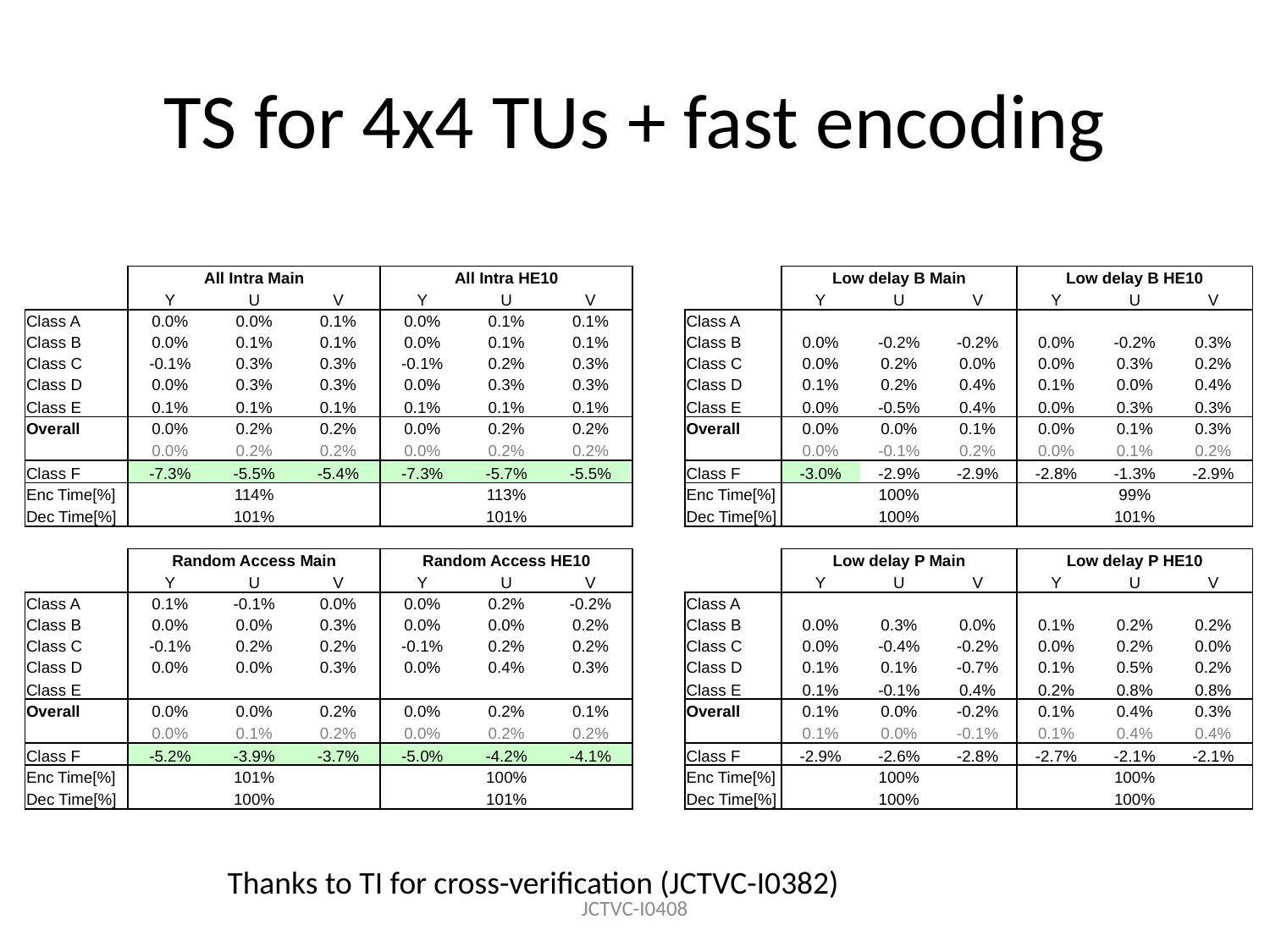

# TS for 4x4 TUs + fast encoding
|  | All Intra Main |  |  | All Intra HE10 |  |  |
| --- | --- | --- | --- | --- | --- | --- |
|  | Y | U | V | Y | U | V |
| Class A | 0.0% | 0.0% | 0.1% | 0.0% | 0.1% | 0.1% |
| Class B | 0.0% | 0.1% | 0.1% | 0.0% | 0.1% | 0.1% |
| Class C | -0.1% | 0.3% | 0.3% | -0.1% | 0.2% | 0.3% |
| Class D | 0.0% | 0.3% | 0.3% | 0.0% | 0.3% | 0.3% |
| Class E | 0.1% | 0.1% | 0.1% | 0.1% | 0.1% | 0.1% |
| Overall | 0.0% | 0.2% | 0.2% | 0.0% | 0.2% | 0.2% |
|  | 0.0% | 0.2% | 0.2% | 0.0% | 0.2% | 0.2% |
| Class F | -7.3% | -5.5% | -5.4% | -7.3% | -5.7% | -5.5% |
| Enc Time[%] | 114% |  |  | 113% |  |  |
| Dec Time[%] | 101% |  |  | 101% |  |  |
|  |  |  |  |  |  |  |
|  | Random Access Main |  |  | Random Access HE10 |  |  |
|  | Y | U | V | Y | U | V |
| Class A | 0.1% | -0.1% | 0.0% | 0.0% | 0.2% | -0.2% |
| Class B | 0.0% | 0.0% | 0.3% | 0.0% | 0.0% | 0.2% |
| Class C | -0.1% | 0.2% | 0.2% | -0.1% | 0.2% | 0.2% |
| Class D | 0.0% | 0.0% | 0.3% | 0.0% | 0.4% | 0.3% |
| Class E |  |  |  |  |  |  |
| Overall | 0.0% | 0.0% | 0.2% | 0.0% | 0.2% | 0.1% |
|  | 0.0% | 0.1% | 0.2% | 0.0% | 0.2% | 0.2% |
| Class F | -5.2% | -3.9% | -3.7% | -5.0% | -4.2% | -4.1% |
| Enc Time[%] | 101% |  |  | 100% |  |  |
| Dec Time[%] | 100% |  |  | 101% |  |  |
|  | Low delay B Main |  |  | Low delay B HE10 |  |  |
| --- | --- | --- | --- | --- | --- | --- |
|  | Y | U | V | Y | U | V |
| Class A |  |  |  |  |  |  |
| Class B | 0.0% | -0.2% | -0.2% | 0.0% | -0.2% | 0.3% |
| Class C | 0.0% | 0.2% | 0.0% | 0.0% | 0.3% | 0.2% |
| Class D | 0.1% | 0.2% | 0.4% | 0.1% | 0.0% | 0.4% |
| Class E | 0.0% | -0.5% | 0.4% | 0.0% | 0.3% | 0.3% |
| Overall | 0.0% | 0.0% | 0.1% | 0.0% | 0.1% | 0.3% |
|  | 0.0% | -0.1% | 0.2% | 0.0% | 0.1% | 0.2% |
| Class F | -3.0% | -2.9% | -2.9% | -2.8% | -1.3% | -2.9% |
| Enc Time[%] | 100% |  |  | 99% |  |  |
| Dec Time[%] | 100% |  |  | 101% |  |  |
|  |  |  |  |  |  |  |
|  | Low delay P Main |  |  | Low delay P HE10 |  |  |
|  | Y | U | V | Y | U | V |
| Class A |  |  |  |  |  |  |
| Class B | 0.0% | 0.3% | 0.0% | 0.1% | 0.2% | 0.2% |
| Class C | 0.0% | -0.4% | -0.2% | 0.0% | 0.2% | 0.0% |
| Class D | 0.1% | 0.1% | -0.7% | 0.1% | 0.5% | 0.2% |
| Class E | 0.1% | -0.1% | 0.4% | 0.2% | 0.8% | 0.8% |
| Overall | 0.1% | 0.0% | -0.2% | 0.1% | 0.4% | 0.3% |
|  | 0.1% | 0.0% | -0.1% | 0.1% | 0.4% | 0.4% |
| Class F | -2.9% | -2.6% | -2.8% | -2.7% | -2.1% | -2.1% |
| Enc Time[%] | 100% |  |  | 100% |  |  |
| Dec Time[%] | 100% |  |  | 100% |  |  |
Thanks to TI for cross-verification (JCTVC-I0382)
JCTVC-I0408